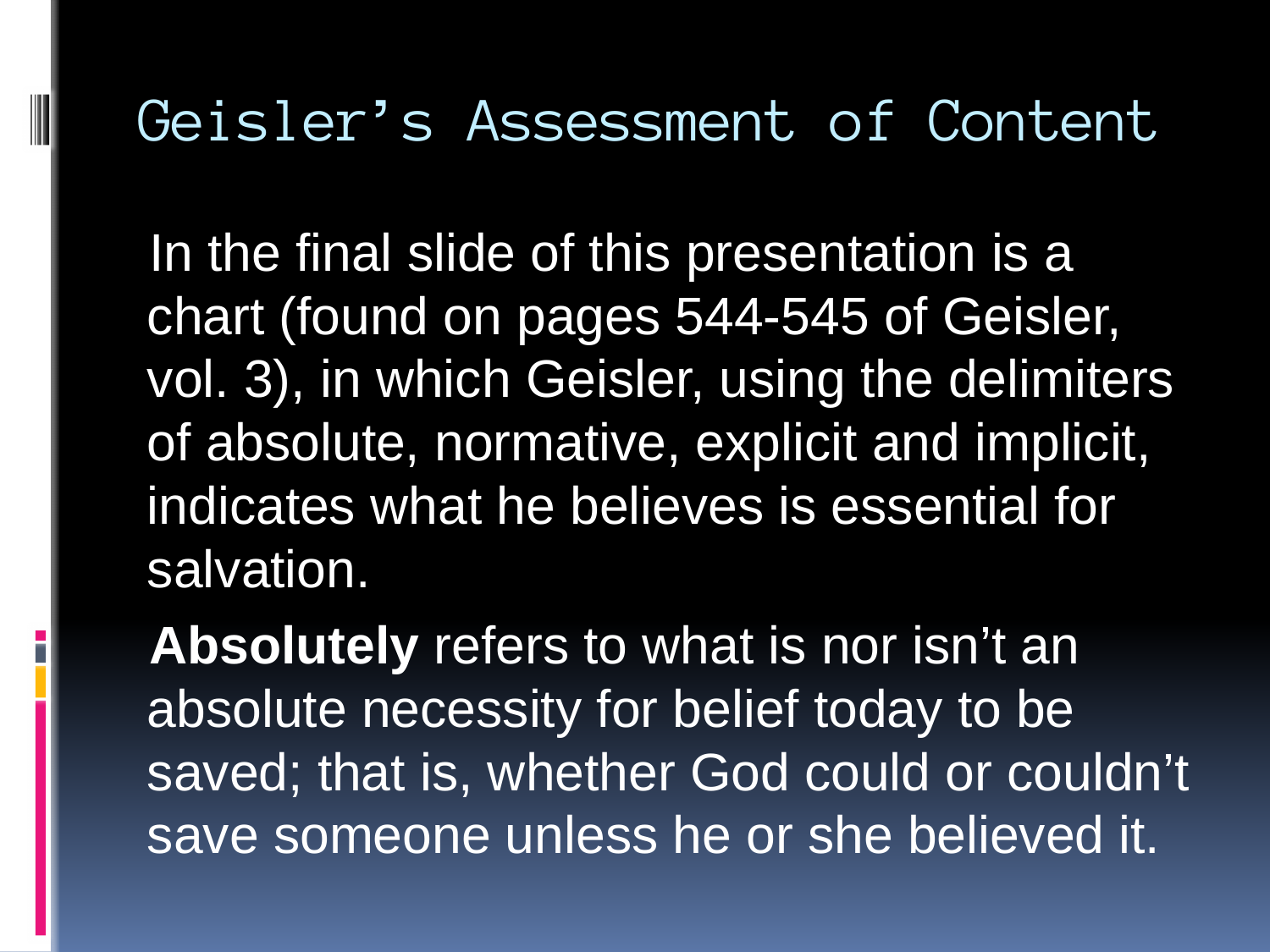

# Geisler’s Assessment of Content
In the final slide of this presentation is a chart (found on pages 544-545 of Geisler, vol. 3), in which Geisler, using the delimiters of absolute, normative, explicit and implicit, indicates what he believes is essential for salvation.
Absolutely refers to what is nor isn’t an absolute necessity for belief today to be saved; that is, whether God could or couldn’t save someone unless he or she believed it.